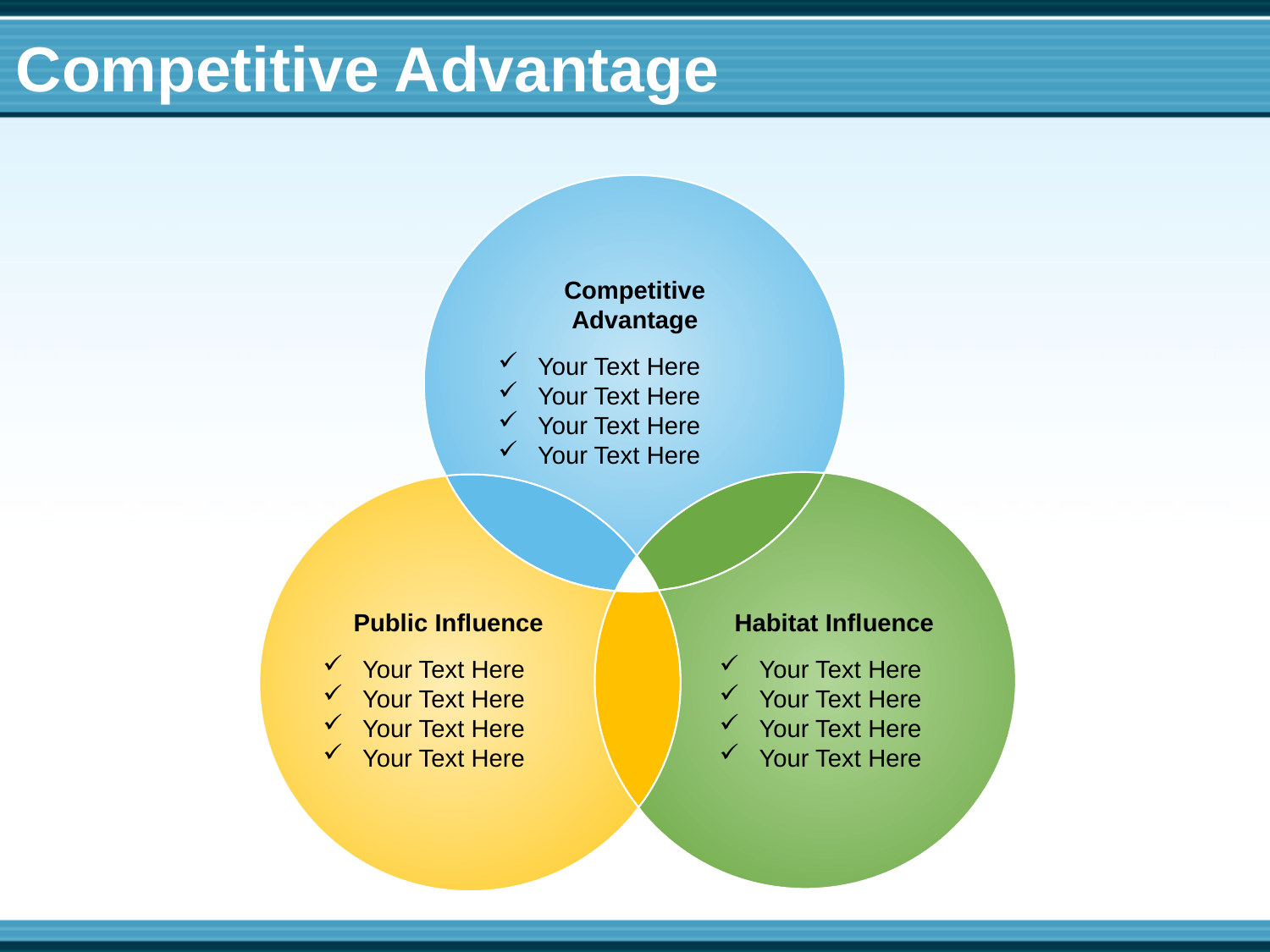

Competitive Advantage

Competitive Advantage

Your Text Here
Your Text Here
Your Text Here
Your Text Here
Public Influence

Your Text Here
Your Text Here
Your Text Here
Your Text Here
Habitat Influence

Your Text Here
Your Text Here
Your Text Here
Your Text Here